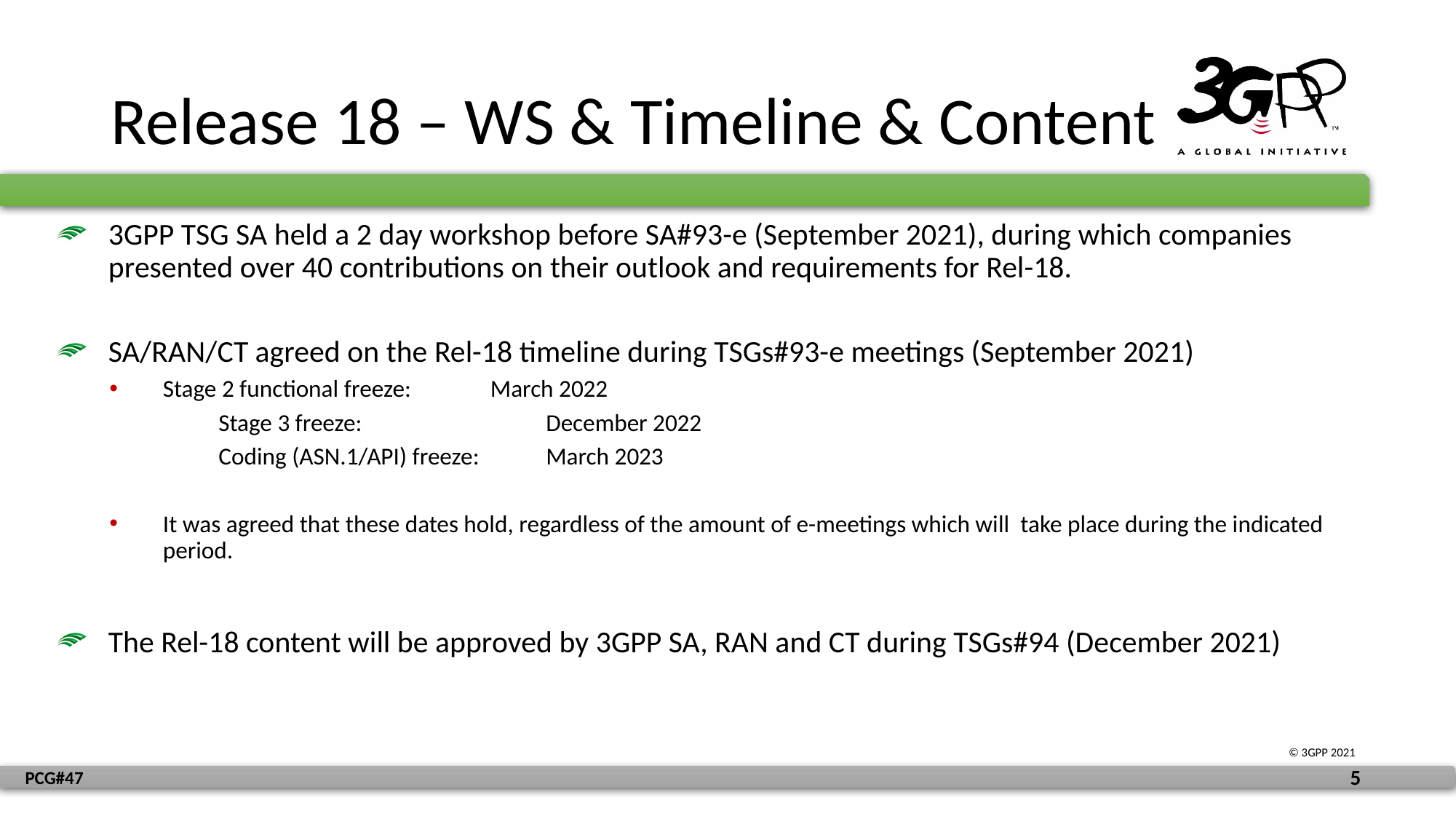

# Release 18 – WS & Timeline & Content
3GPP TSG SA held a 2 day workshop before SA#93-e (September 2021), during which companies presented over 40 contributions on their outlook and requirements for Rel-18.
SA/RAN/CT agreed on the Rel-18 timeline during TSGs#93-e meetings (September 2021)
Stage 2 functional freeze:	March 2022
	Stage 3 freeze:		December 2022
	Coding (ASN.1/API) freeze:	March 2023

It was agreed that these dates hold, regardless of the amount of e-meetings which will  take place during the indicated period.

The Rel-18 content will be approved by 3GPP SA, RAN and CT during TSGs#94 (December 2021)